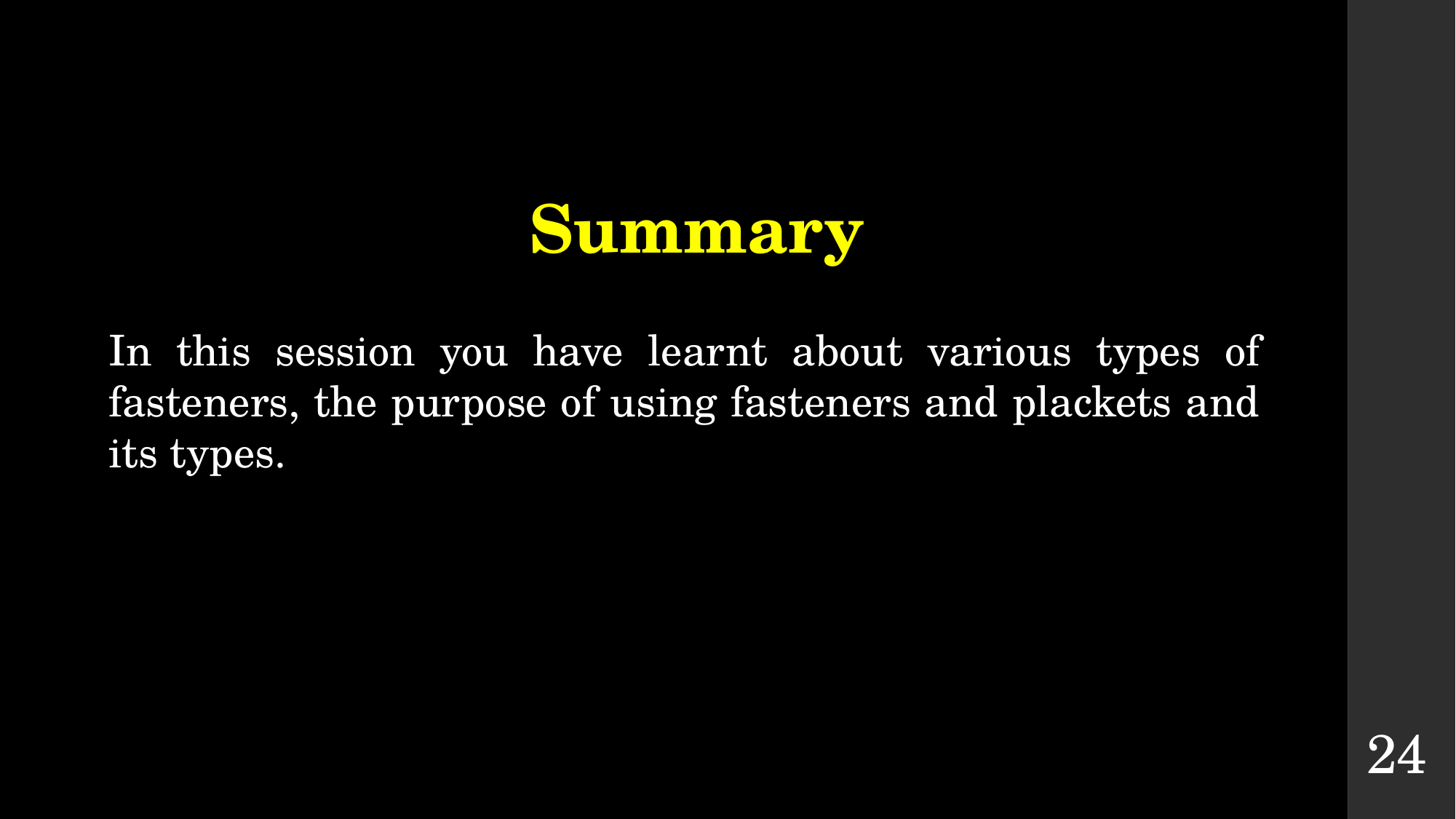

# Summary
In this session you have learnt about various types of fasteners, the purpose of using fasteners and plackets and its types.
24